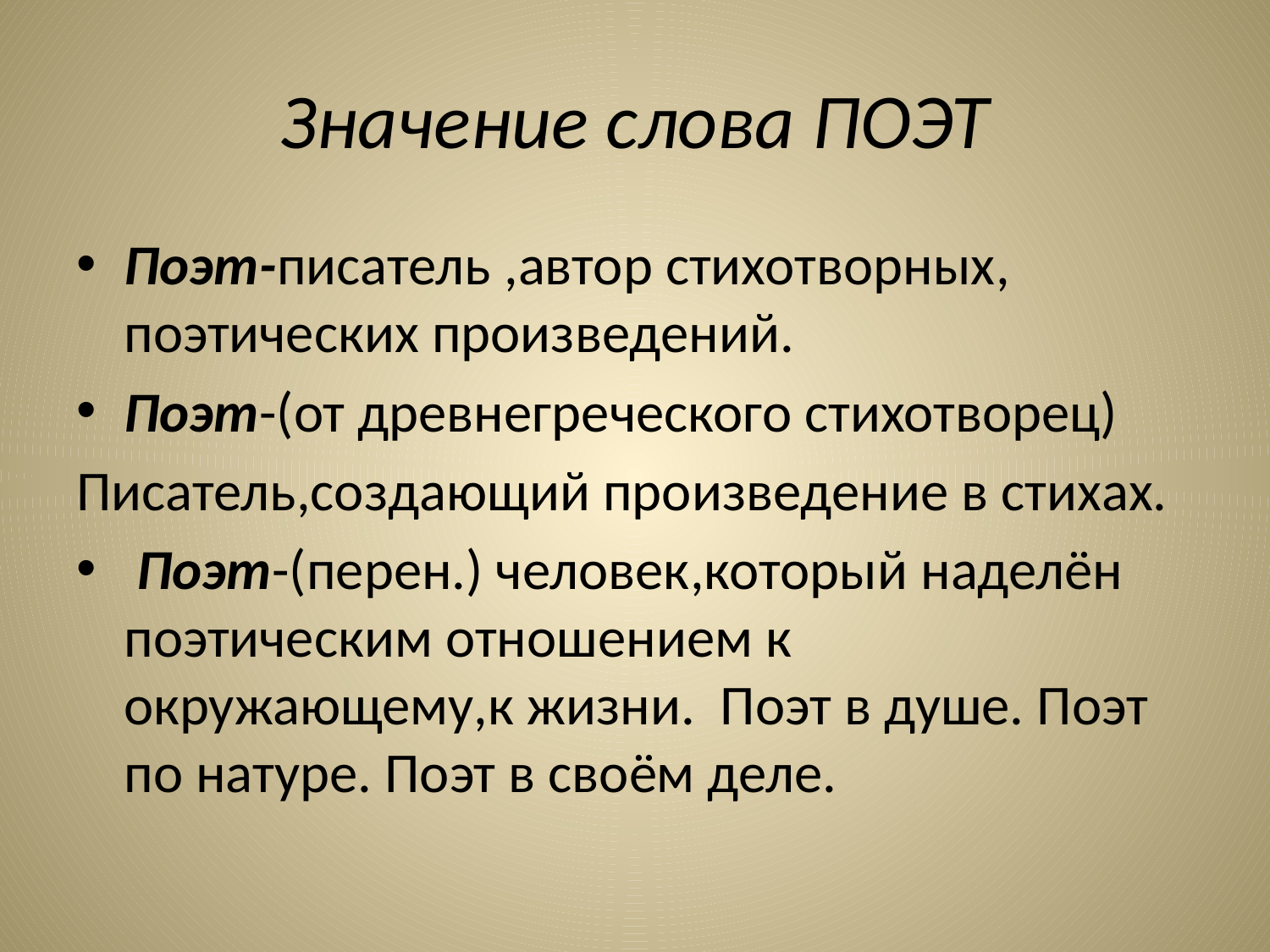

# Значение слова ПОЭТ
Поэт-писатель ,автор стихотворных, поэтических произведений.
Поэт-(от древнегреческого стихотворец)
Писатель,создающий произведение в стихах.
 Поэт-(перен.) человек,который наделён поэтическим отношением к окружающему,к жизни.  Поэт в душе. Поэт по натуре. Поэт в своём деле.